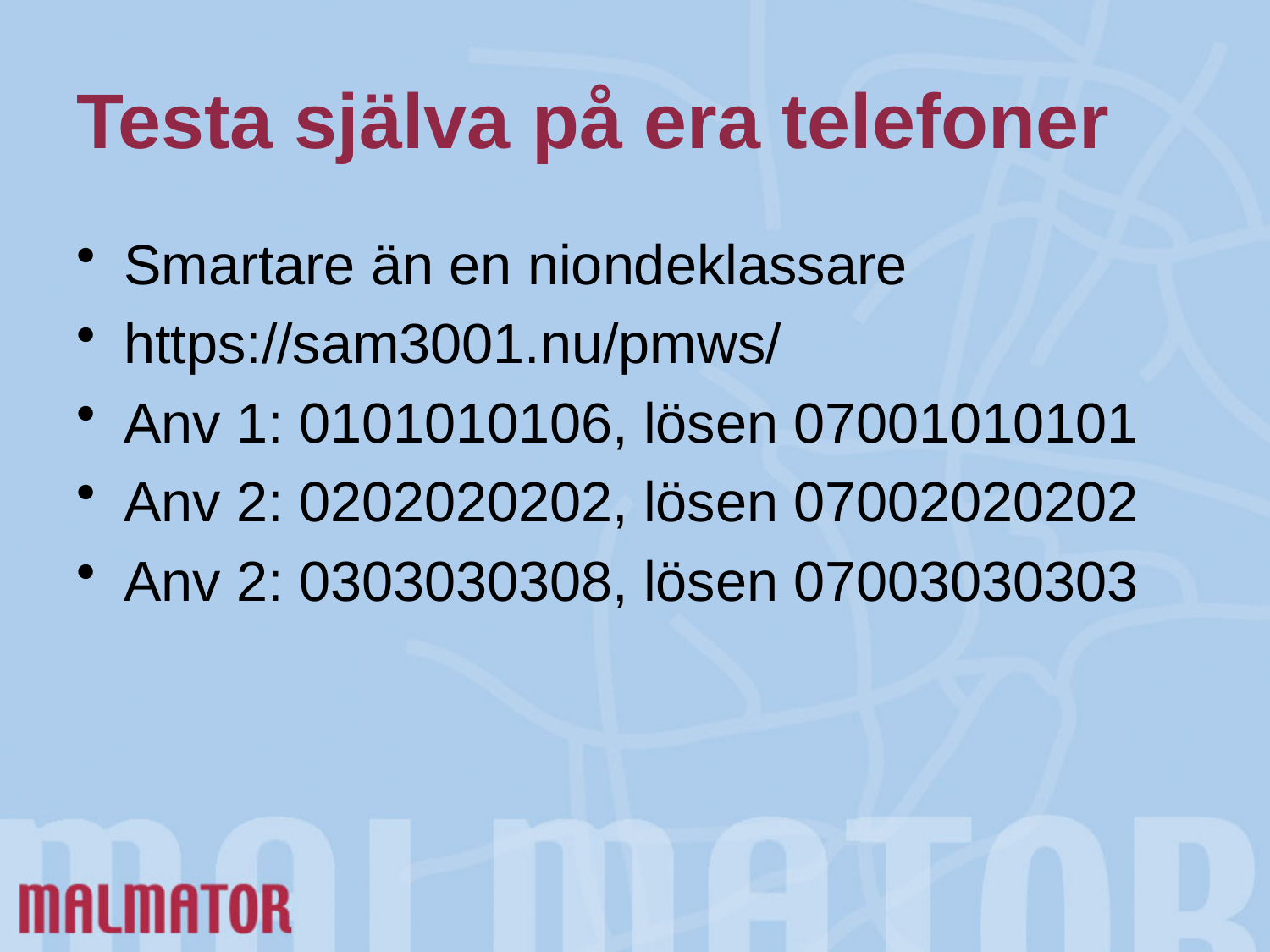

# Testa själva på era telefoner
Smartare än en niondeklassare
https://sam3001.nu/pmws/
Anv 1: 0101010106, lösen 07001010101
Anv 2: 0202020202, lösen 07002020202
Anv 2: 0303030308, lösen 07003030303